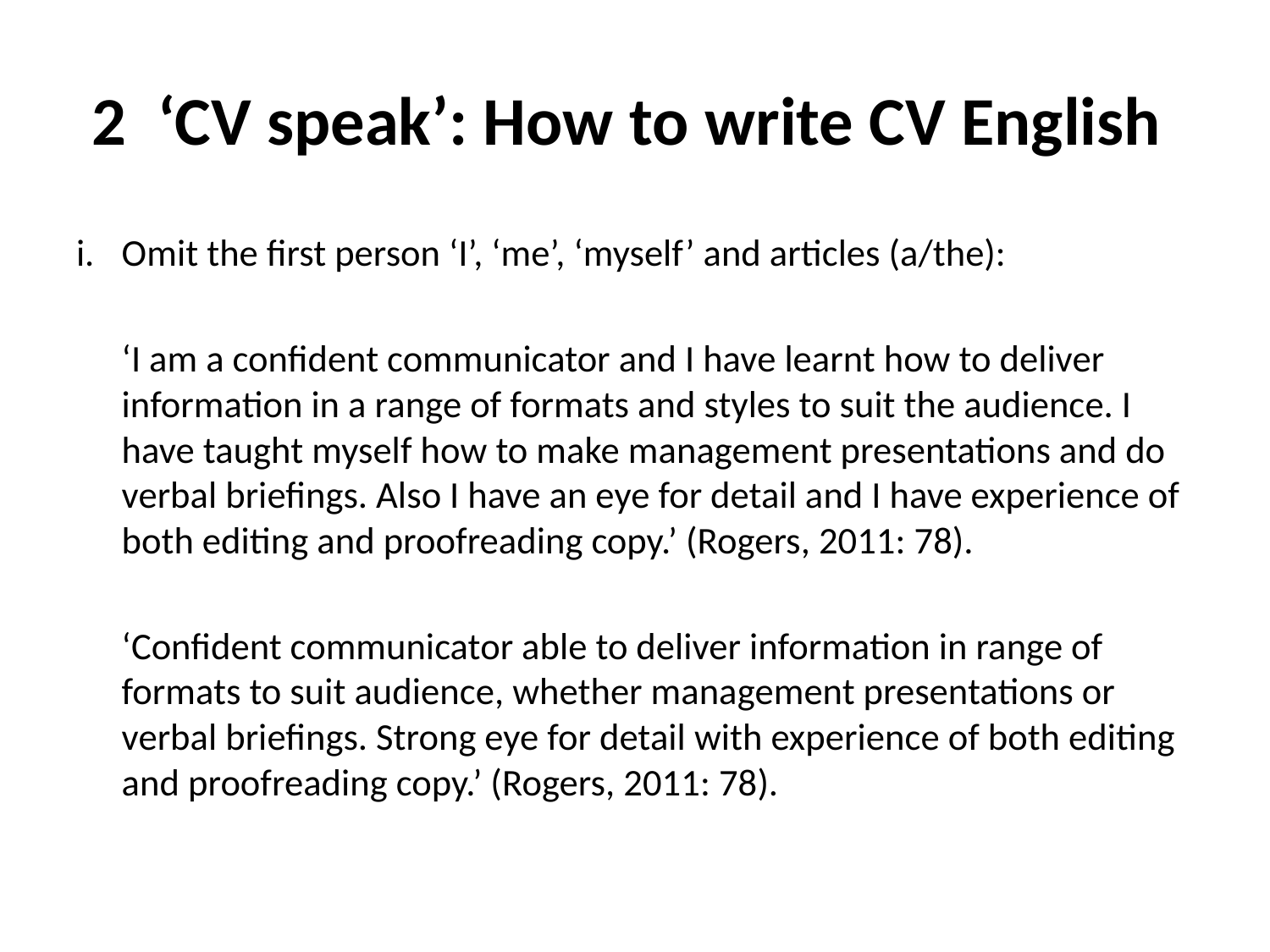

# 2  ‘CV speak’: How to write CV English
i.	Omit the first person ‘I’, ‘me’, ‘myself’ and articles (a/the):

	‘I am a confident communicator and I have learnt how to deliver information in a range of formats and styles to suit the audience. I have taught myself how to make management presentations and do verbal briefings. Also I have an eye for detail and I have experience of both editing and proofreading copy.’ (Rogers, 2011: 78).

	‘Confident communicator able to deliver information in range of formats to suit audience, whether management presentations or verbal briefings. Strong eye for detail with experience of both editing and proofreading copy.’ (Rogers, 2011: 78).